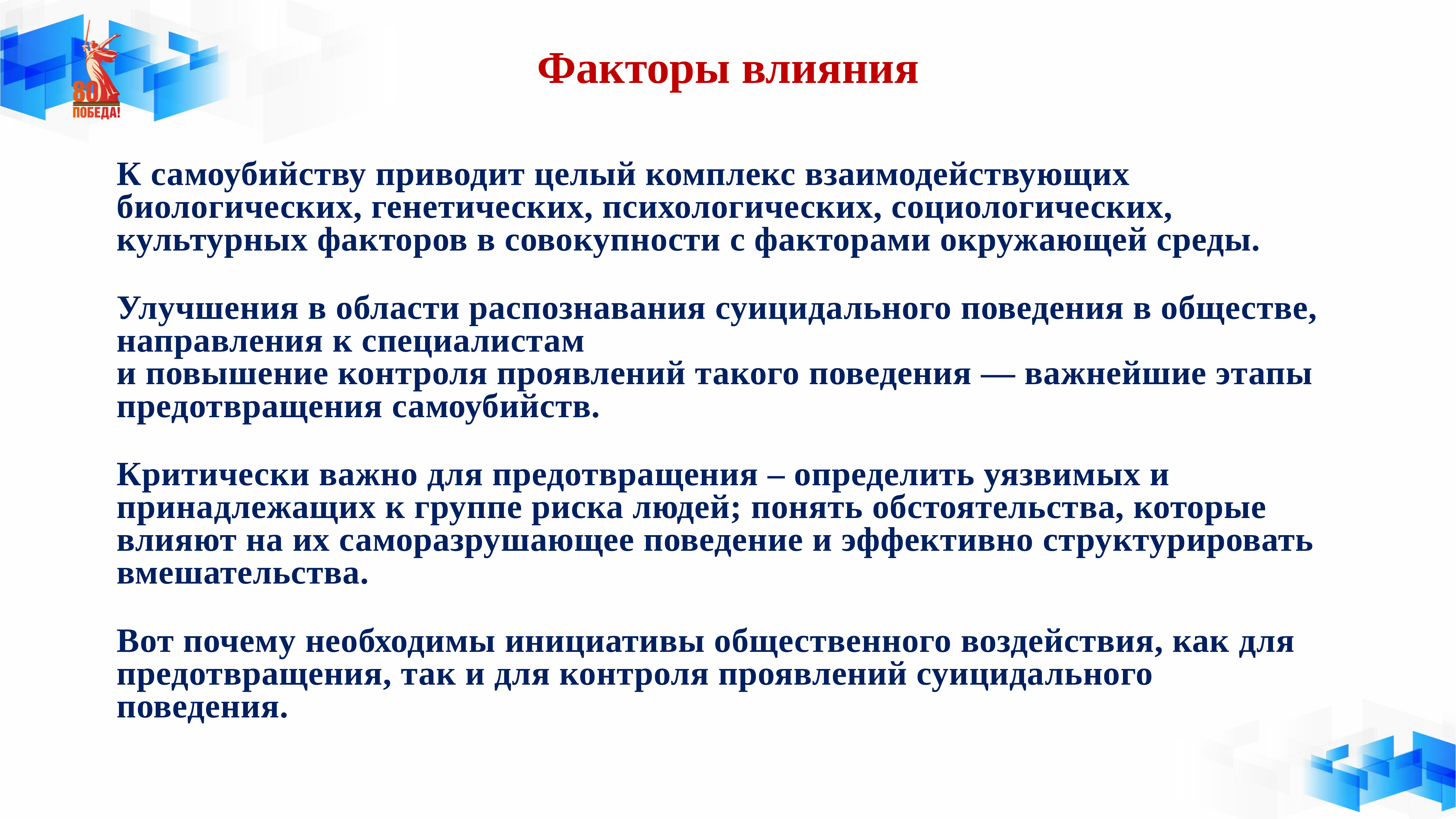

# Факторы влияния
К самоубийству приводит целый комплекс взаимодействующих биологических, генетических, психологических, социологических, культурных факторов в совокупности с факторами окружающей среды.

Улучшения в области распознавания суицидального поведения в обществе, направления к специалистам
и повышение контроля проявлений такого поведения — важнейшие этапы предотвращения самоубийств.

Критически важно для предотвращения – определить уязвимых и принадлежащих к группе риска людей; понять обстоятельства, которые влияют на их саморазрушающее поведение и эффективно структурировать вмешательства.

Вот почему необходимы инициативы общественного воздействия, как для предотвращения, так и для контроля проявлений суицидального поведения.